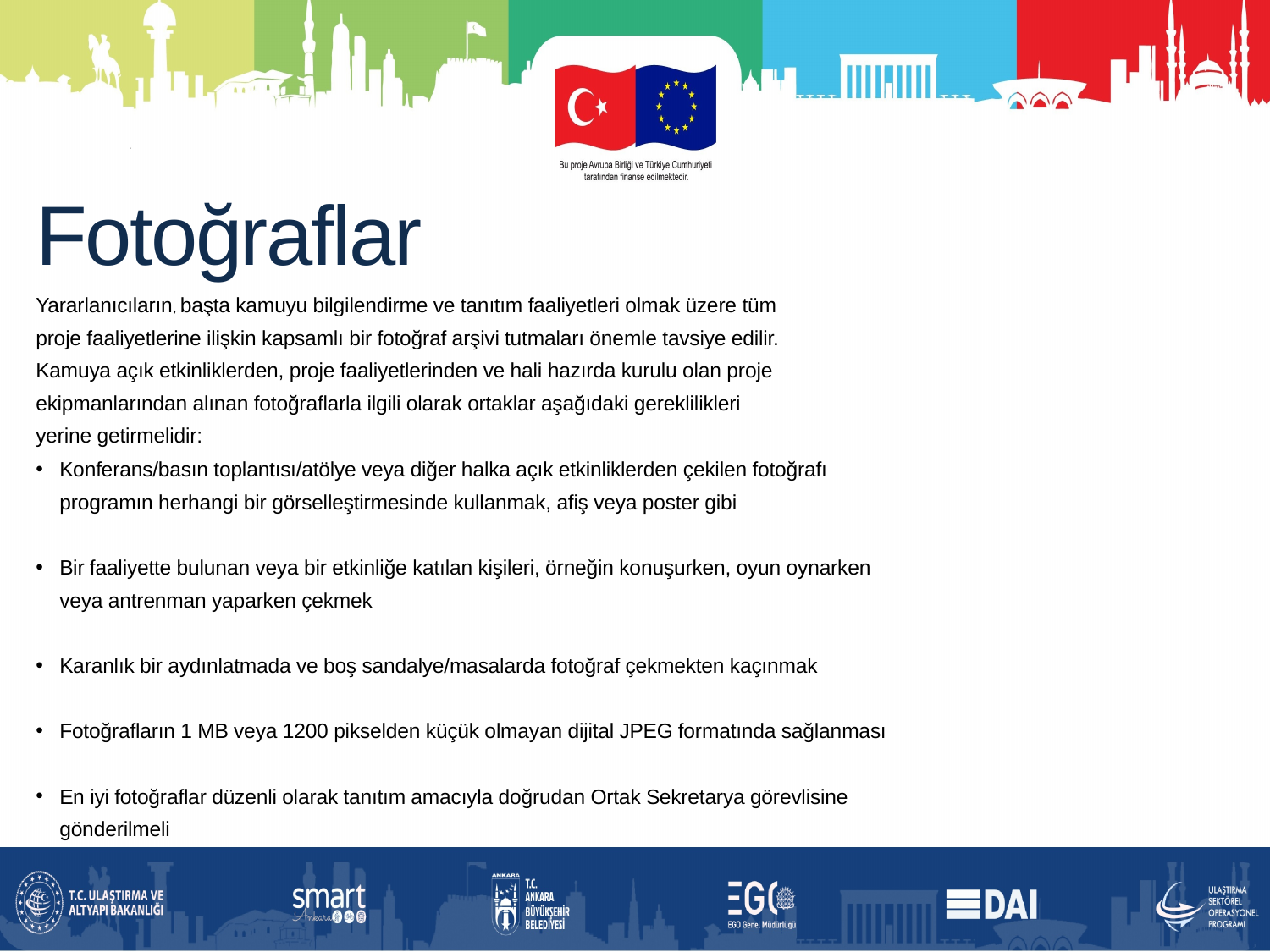

Fotoğraflar
Yararlanıcıların, başta kamuyu bilgilendirme ve tanıtım faaliyetleri olmak üzere tüm proje faaliyetlerine ilişkin kapsamlı bir fotoğraf arşivi tutmaları önemle tavsiye edilir. Kamuya açık etkinliklerden, proje faaliyetlerinden ve hali hazırda kurulu olan proje ekipmanlarından alınan fotoğraflarla ilgili olarak ortaklar aşağıdaki gereklilikleri yerine getirmelidir:

Konferans/basın toplantısı/atölye veya diğer halka açık etkinliklerden çekilen fotoğrafı programın herhangi bir görselleştirmesinde kullanmak, afiş veya poster gibi

Bir faaliyette bulunan veya bir etkinliğe katılan kişileri, örneğin konuşurken, oyun oynarken veya antrenman yaparken çekmek

Karanlık bir aydınlatmada ve boş sandalye/masalarda fotoğraf çekmekten kaçınmak

Fotoğrafların 1 MB veya 1200 pikselden küçük olmayan dijital JPEG formatında sağlanması

En iyi fotoğraflar düzenli olarak tanıtım amacıyla doğrudan Ortak Sekretarya görevlisine gönderilmeli